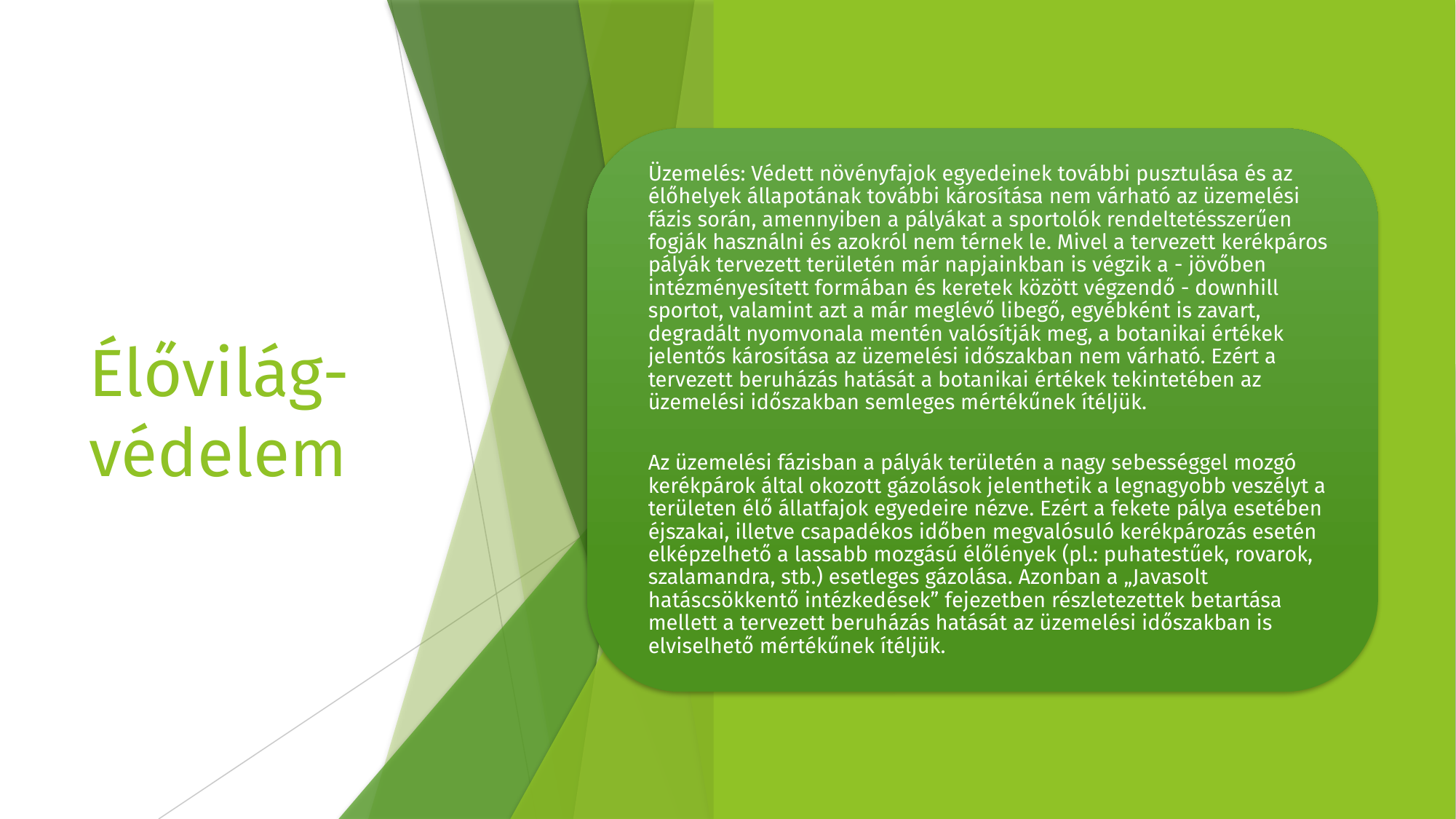

Üzemelés: Védett növényfajok egyedeinek további pusztulása és az élőhelyek állapotának további károsítása nem várható az üzemelési fázis során, amennyiben a pályákat a sportolók rendeltetésszerűen fogják használni és azokról nem térnek le. Mivel a tervezett kerékpáros pályák tervezett területén már napjainkban is végzik a - jövőben intézményesített formában és keretek között végzendő - downhill sportot, valamint azt a már meglévő libegő, egyébként is zavart, degradált nyomvonala mentén valósítják meg, a botanikai értékek jelentős károsítása az üzemelési időszakban nem várható. Ezért a tervezett beruházás hatását a botanikai értékek tekintetében az üzemelési időszakban semleges mértékűnek ítéljük.

Az üzemelési fázisban a pályák területén a nagy sebességgel mozgó kerékpárok által okozott gázolások jelenthetik a legnagyobb veszélyt a területen élő állatfajok egyedeire nézve. Ezért a fekete pálya esetében éjszakai, illetve csapadékos időben megvalósuló kerékpározás esetén elképzelhető a lassabb mozgású élőlények (pl.: puhatestűek, rovarok, szalamandra, stb.) esetleges gázolása. Azonban a „Javasolt hatáscsökkentő intézkedések” fejezetben részletezettek betartása mellett a tervezett beruházás hatását az üzemelési időszakban is elviselhető mértékűnek ítéljük.
# Élővilág-védelem